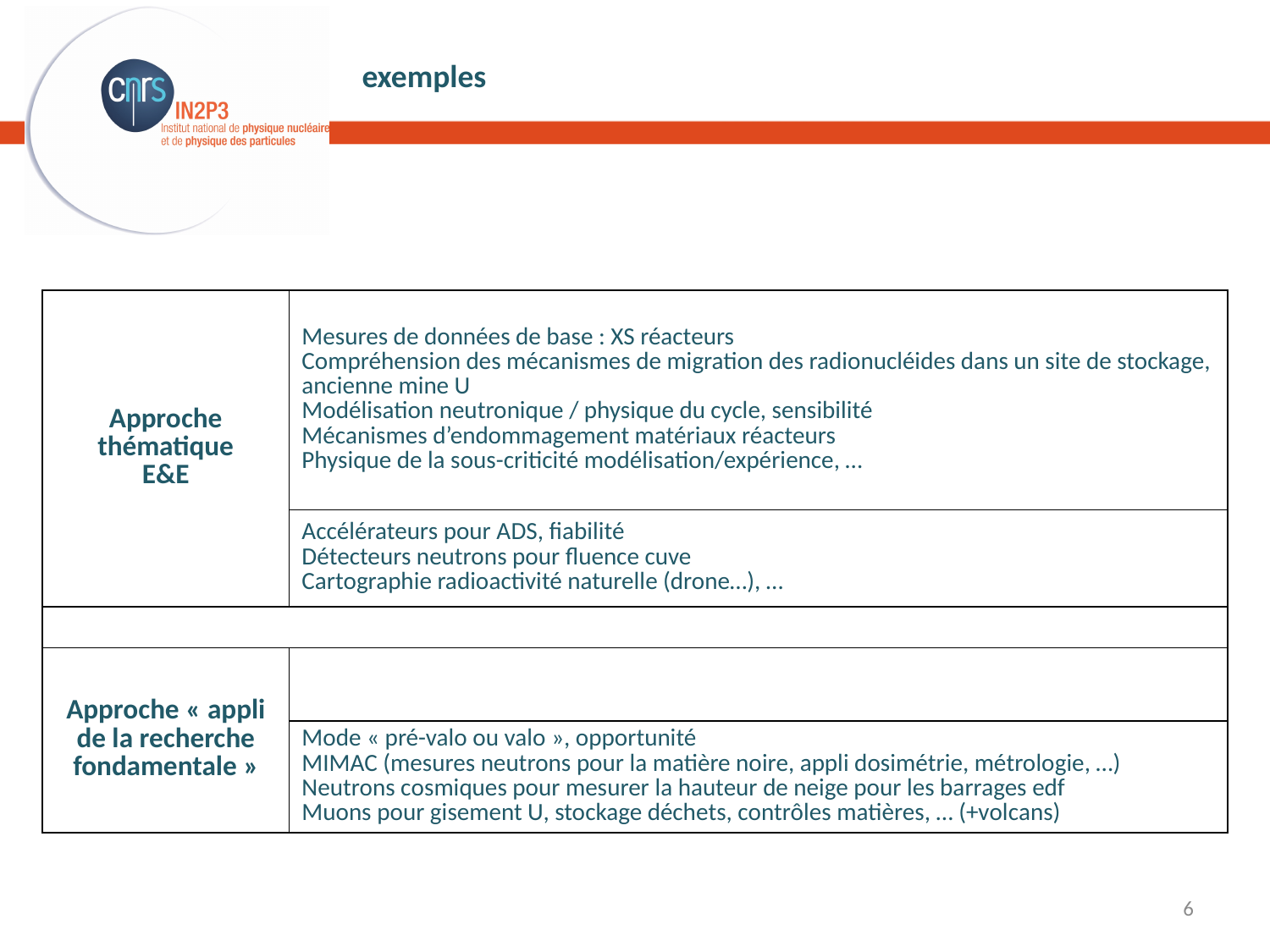

exemples
| Approche thématique E&E | Mesures de données de base : XS réacteurs Compréhension des mécanismes de migration des radionucléides dans un site de stockage, ancienne mine U Modélisation neutronique / physique du cycle, sensibilité Mécanismes d’endommagement matériaux réacteurs Physique de la sous-criticité modélisation/expérience, … |
| --- | --- |
|  | Accélérateurs pour ADS, fiabilité Détecteurs neutrons pour fluence cuve Cartographie radioactivité naturelle (drone…), … |
|  |  |
| Approche « appli de la recherche fondamentale » |  |
|  | Mode « pré-valo ou valo », opportunité MIMAC (mesures neutrons pour la matière noire, appli dosimétrie, métrologie, …) Neutrons cosmiques pour mesurer la hauteur de neige pour les barrages edf Muons pour gisement U, stockage déchets, contrôles matières, … (+volcans) |
6